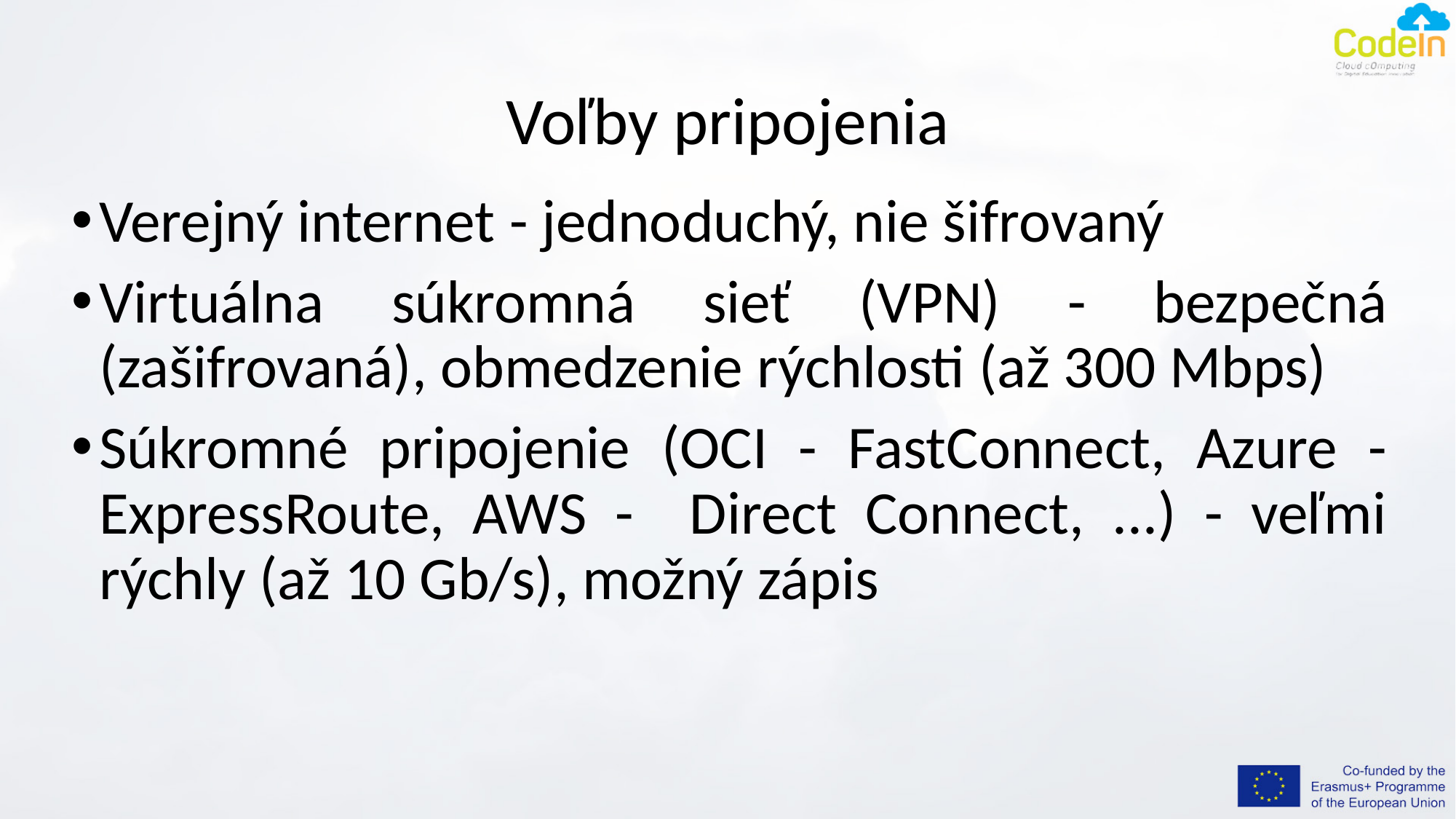

# Voľby pripojenia
Verejný internet - jednoduchý, nie šifrovaný
Virtuálna súkromná sieť (VPN) - bezpečná (zašifrovaná), obmedzenie rýchlosti (až 300 Mbps)
Súkromné pripojenie (OCI - FastConnect, Azure - ExpressRoute, AWS -  Direct Connect, ...) - veľmi rýchly (až 10 Gb/s), možný zápis